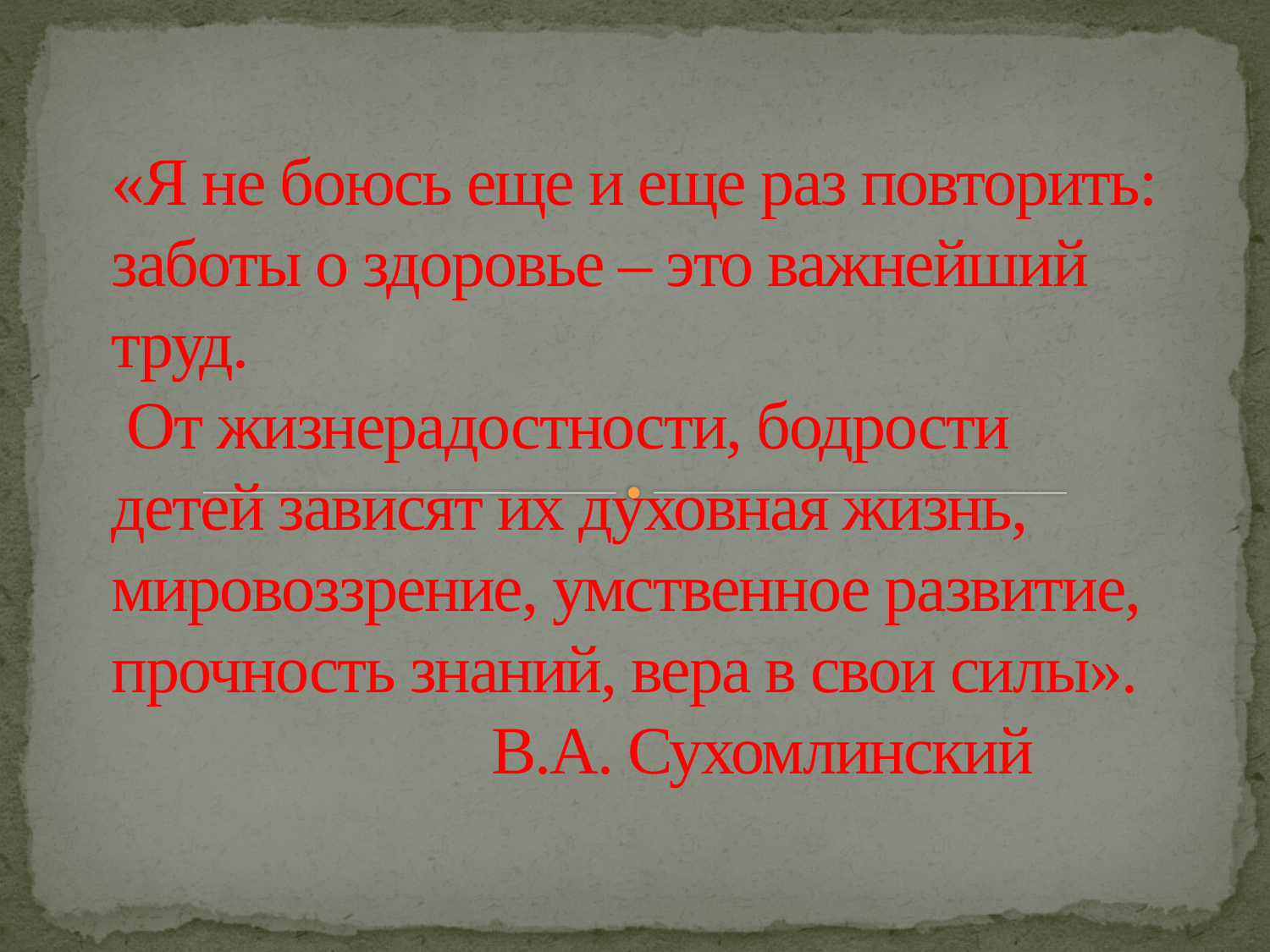

# «Я не боюсь еще и еще раз повторить: заботы о здоровье – это важнейший труд. От жизнерадостности, бодрости детей зависят их духовная жизнь, мировоззрение, умственное развитие, прочность знаний, вера в свои силы». В.А. Сухомлинский